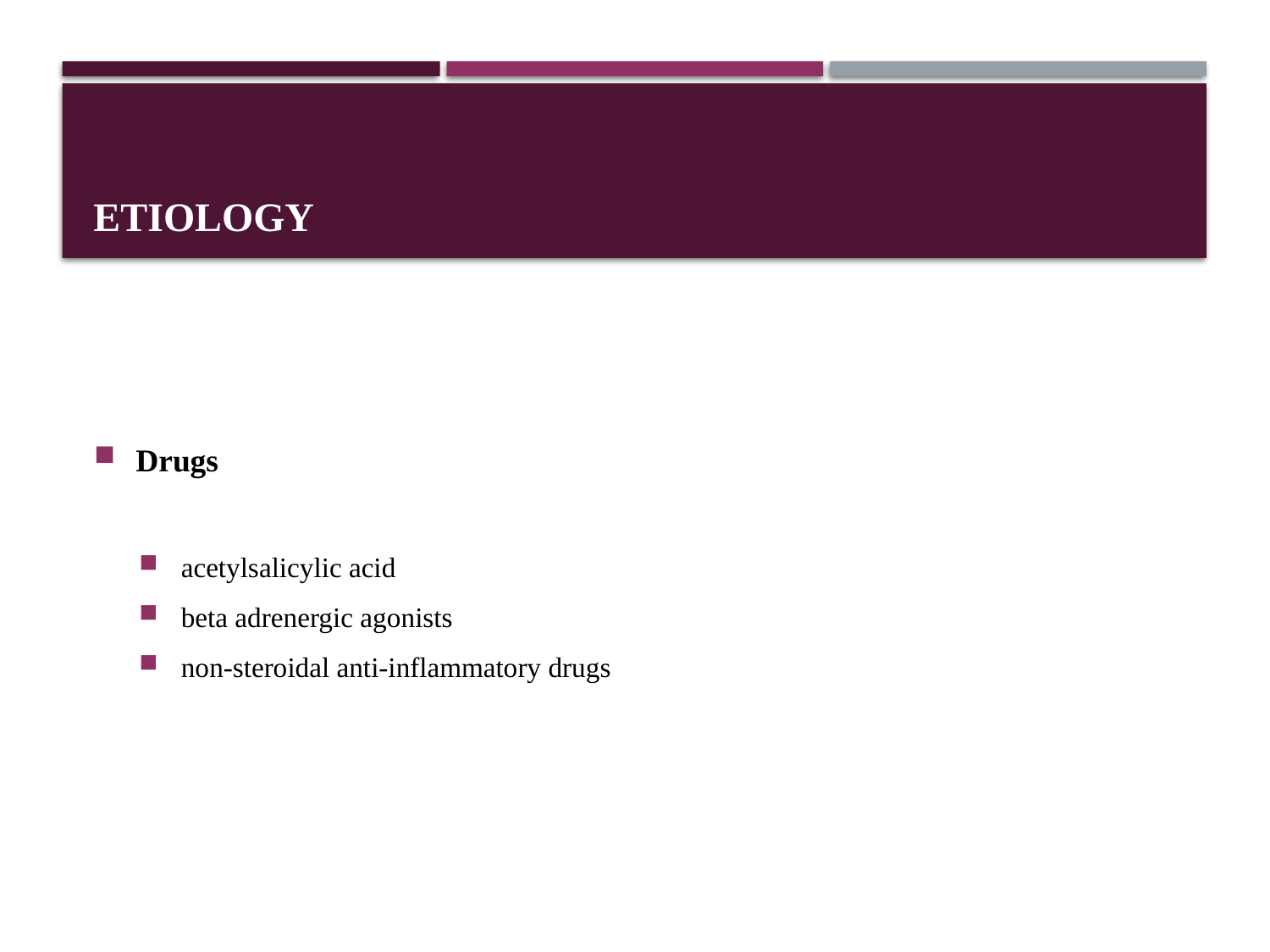

# ETIOLOGY
Drugs

acetylsalicylic acid
beta adrenergic agonists
non-steroidal anti-inflammatory drugs